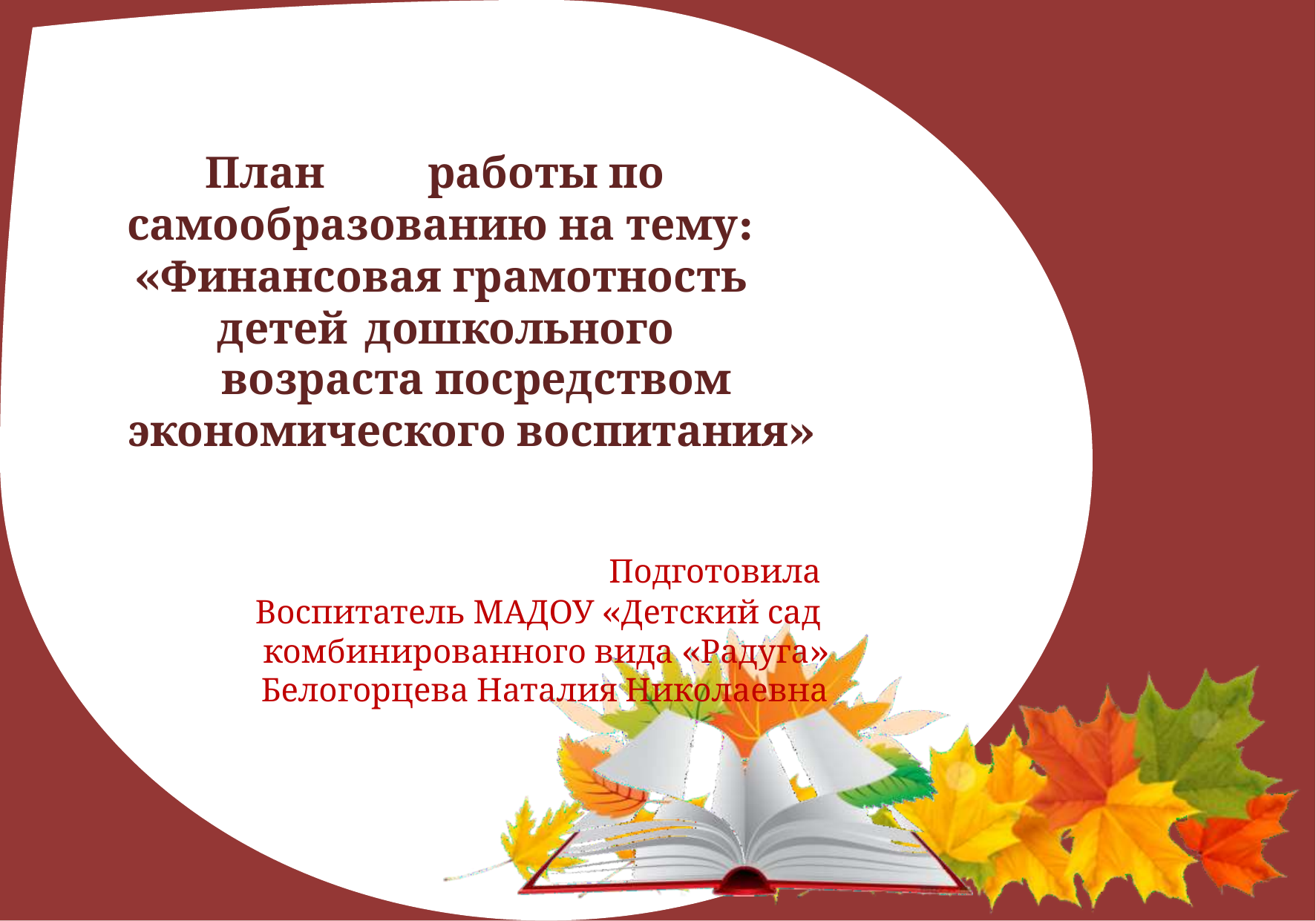

# План	работы по  самообразованию на тему:
«Финансовая грамотность  детей	дошкольного
возраста посредством  экономического воспитания»

Подготовила
Воспитатель МАДОУ «Детский сад
комбинированного вида «Радуга»
Белогорцева Наталия Николаевна